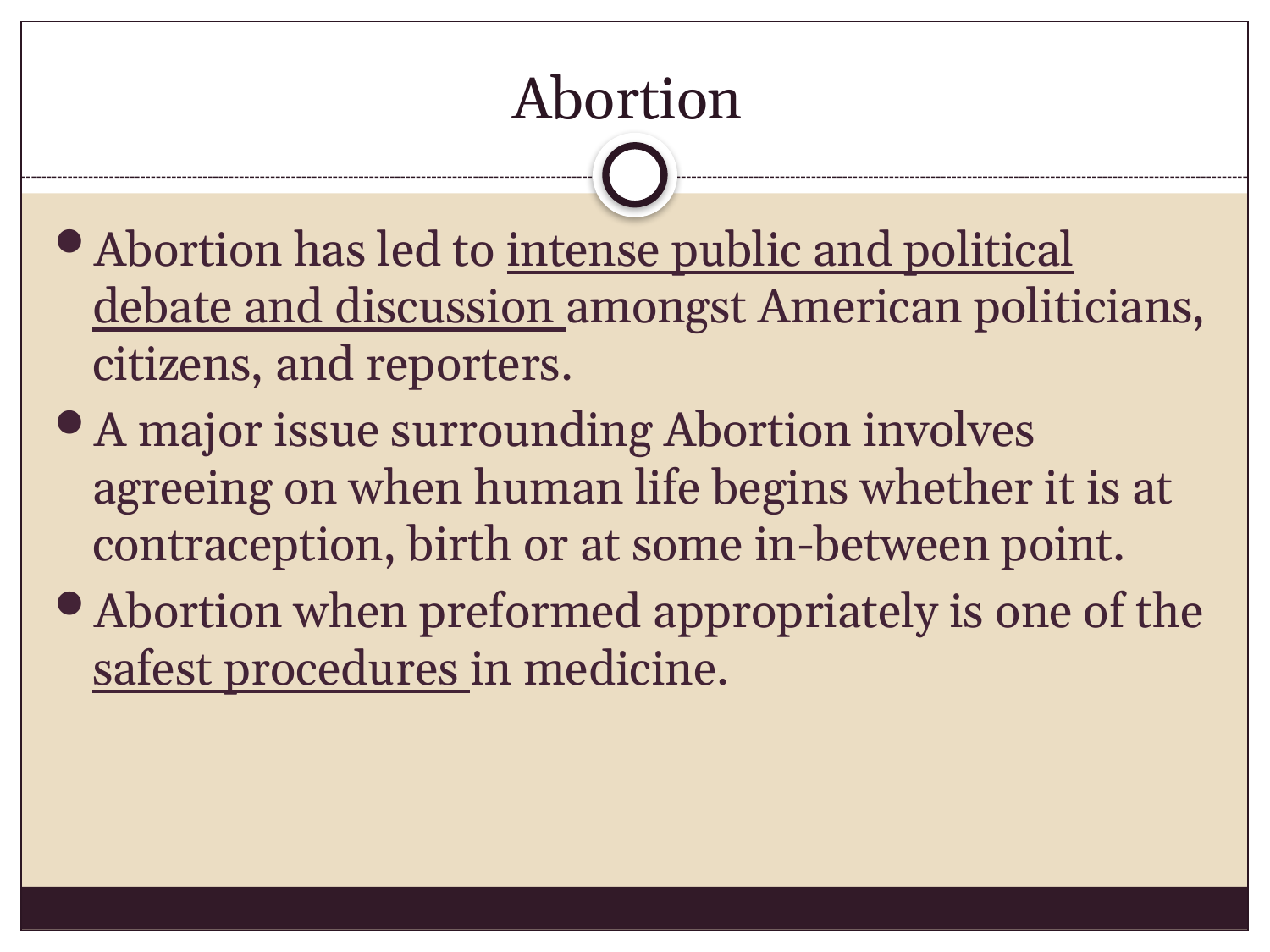

# Abortion
Abortion has led to intense public and political debate and discussion amongst American politicians, citizens, and reporters.
A major issue surrounding Abortion involves agreeing on when human life begins whether it is at contraception, birth or at some in-between point.
Abortion when preformed appropriately is one of the safest procedures in medicine.